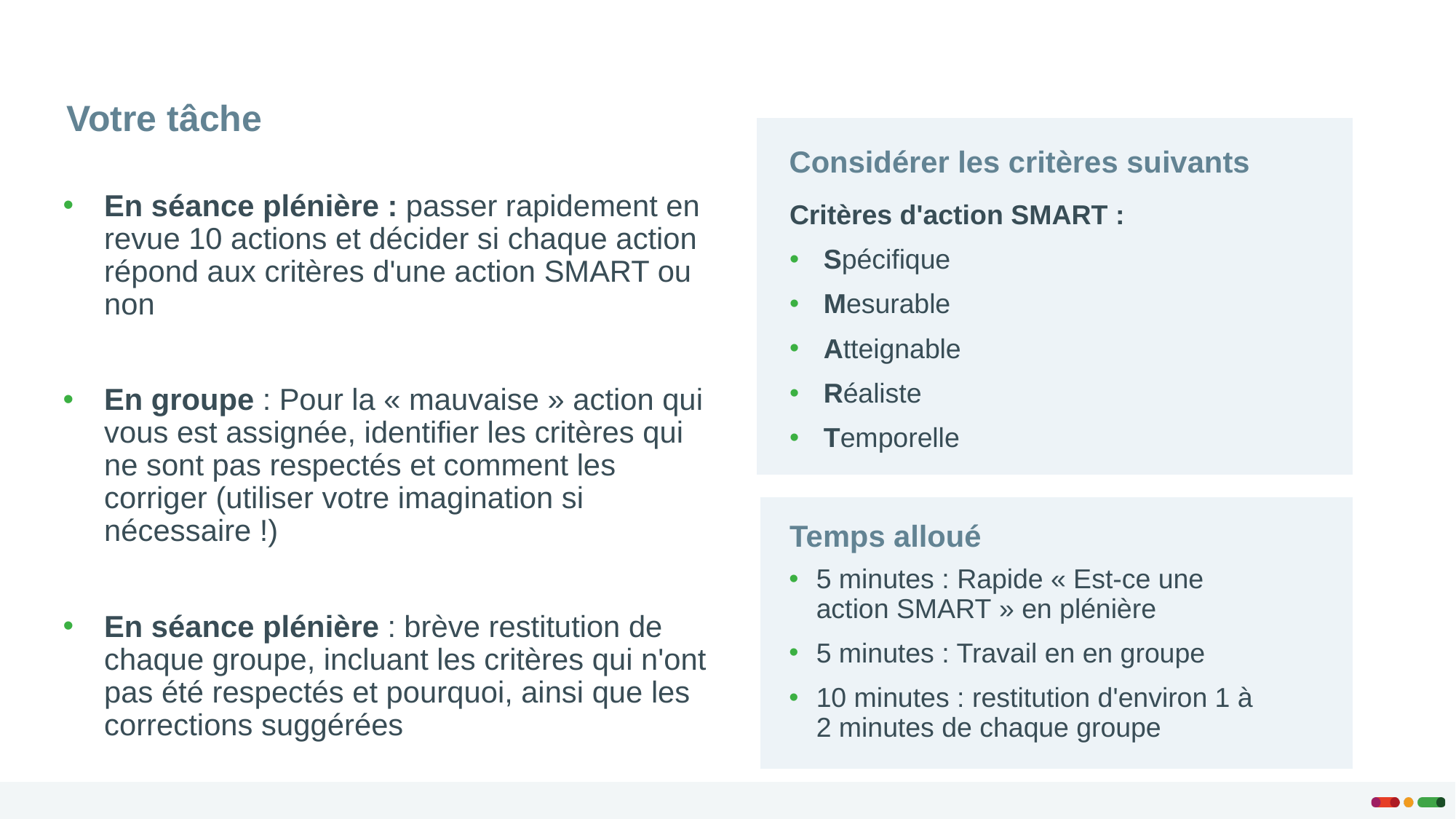

Considérer les critères suivants
Votre tâche

En séance plénière : passer rapidement en revue 10 actions et décider si chaque action répond aux critères d'une action SMART ou non

En groupe : Pour la « mauvaise » action qui vous est assignée, identifier les critères qui ne sont pas respectés et comment les corriger (utiliser votre imagination si nécessaire !)

En séance plénière : brève restitution de chaque groupe, incluant les critères qui n'ont pas été respectés et pourquoi, ainsi que les corrections suggérées
Critères d'action SMART :
Spécifique
Mesurable
Atteignable
Réaliste
Temporelle

Temps alloué
5 minutes : Rapide « Est-ce une action SMART » en plénière
5 minutes : Travail en en groupe
10 minutes : restitution d'environ 1 à 2 minutes de chaque groupe